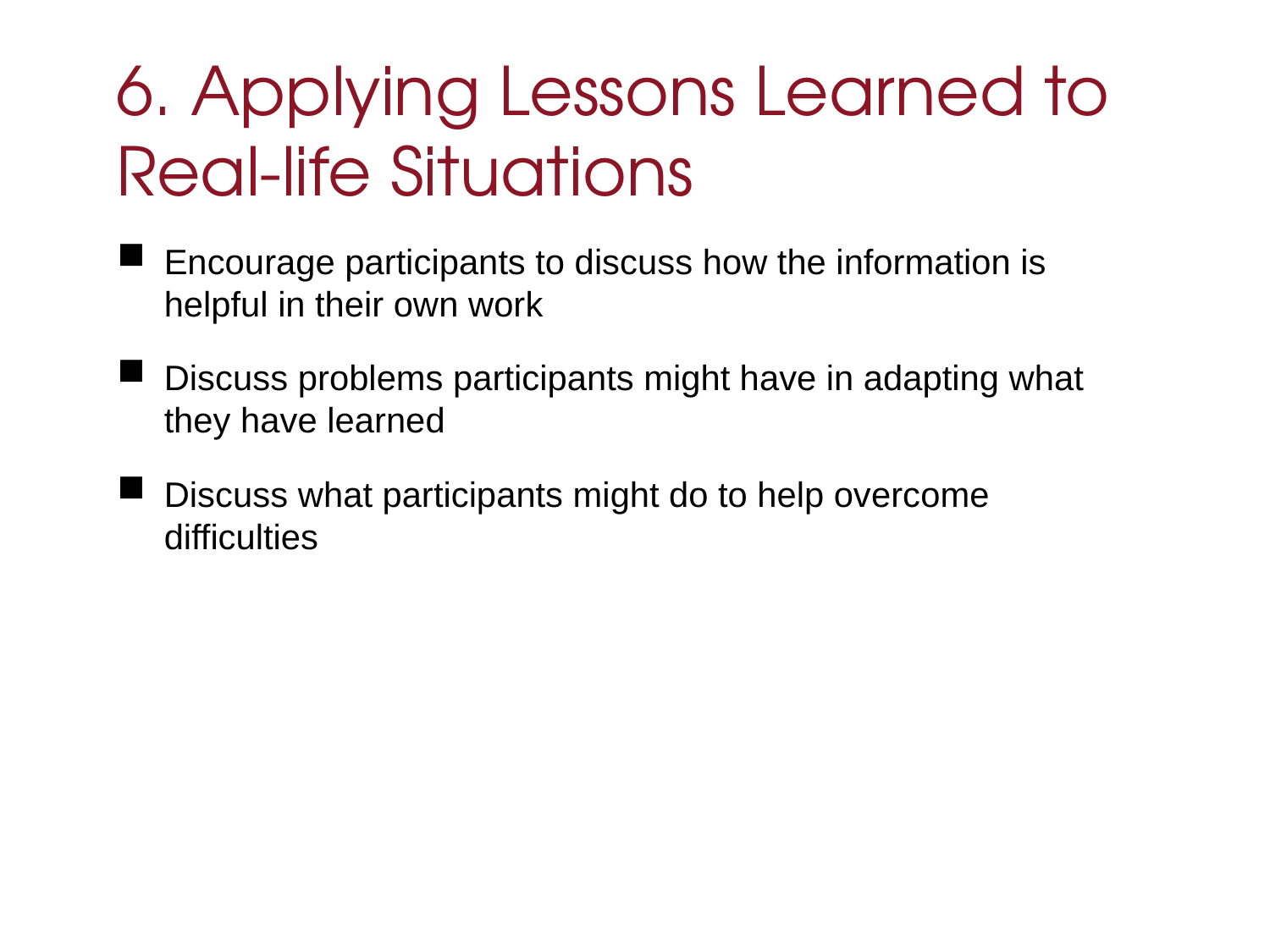

# 6. Applying Lessons Learned to Real-life Situations
Encourage participants to discuss how the information is helpful in their own work
Discuss problems participants might have in adapting what they have learned
Discuss what participants might do to help overcome difficulties